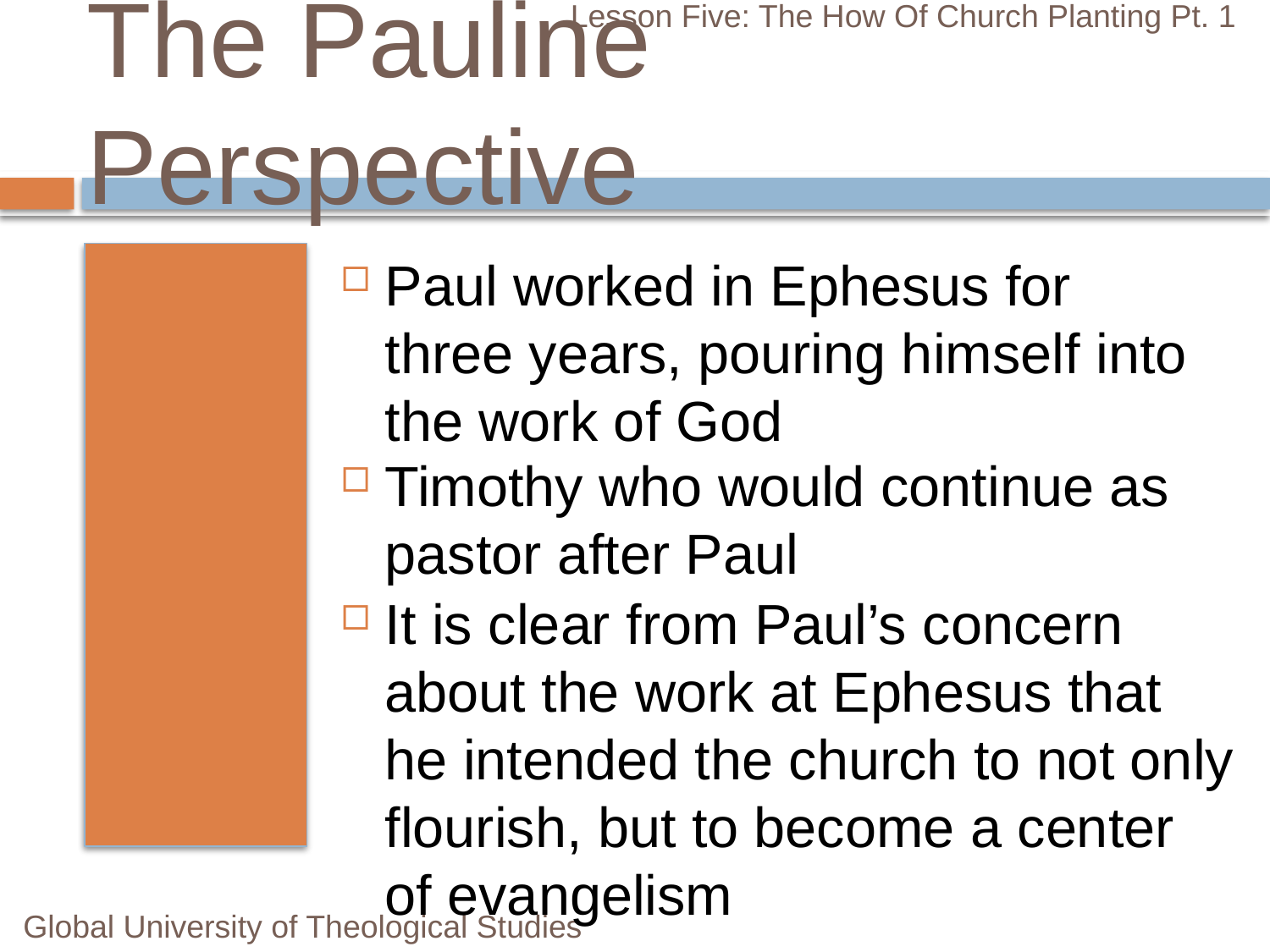

Lesson Five: The How Of Church Planting Pt. 1
# The Pauline Perspective

Paul worked in Ephesus for three years, pouring himself into the work of God
Timothy who would continue as pastor after Paul
It is clear from Paul’s concern about the work at Ephesus that he intended the church to not only flourish, but to become a center of evangelism
Global University of Theological Studies